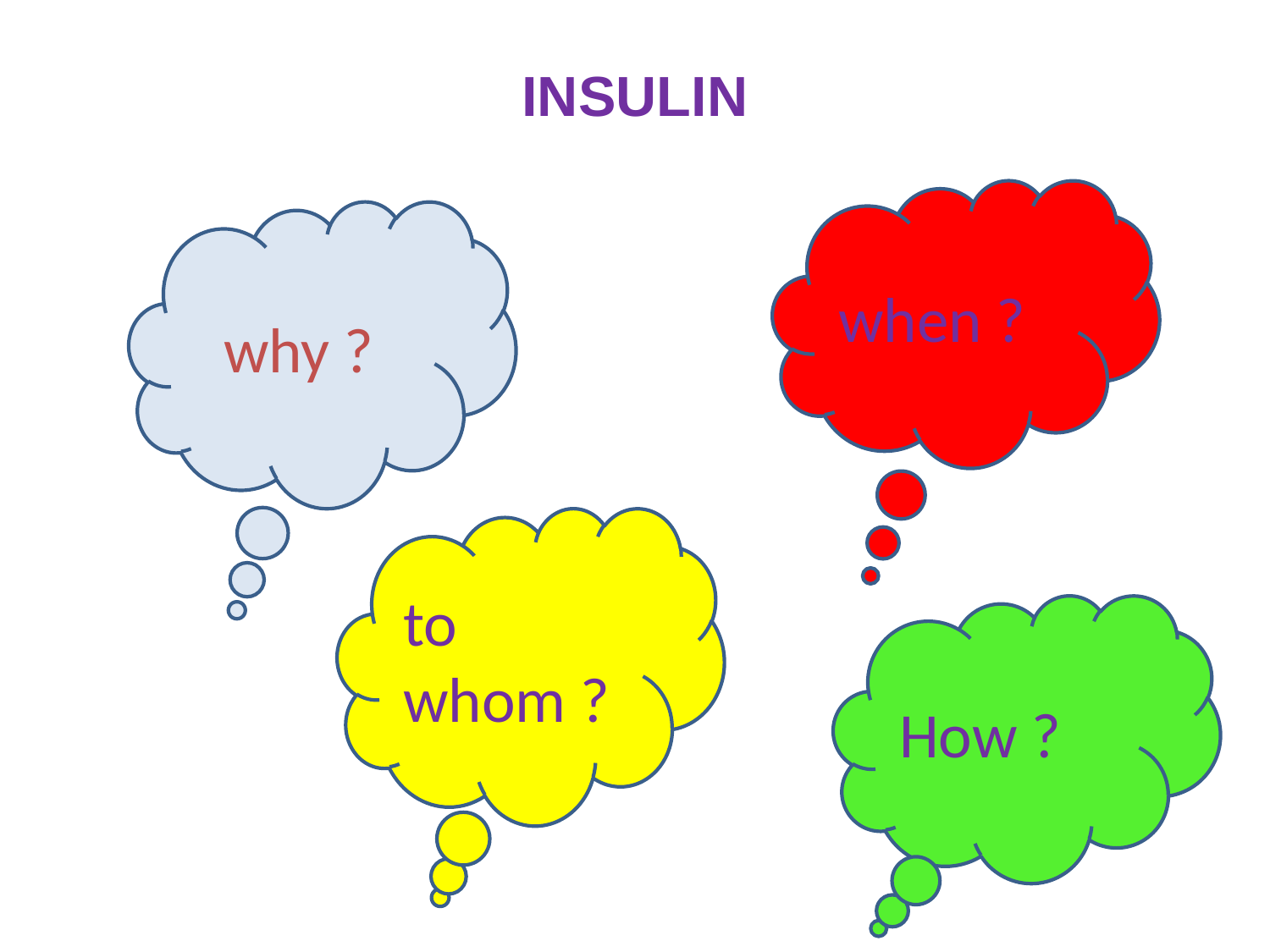

INSULIN
when ?
  why ?
to whom ?
How ?